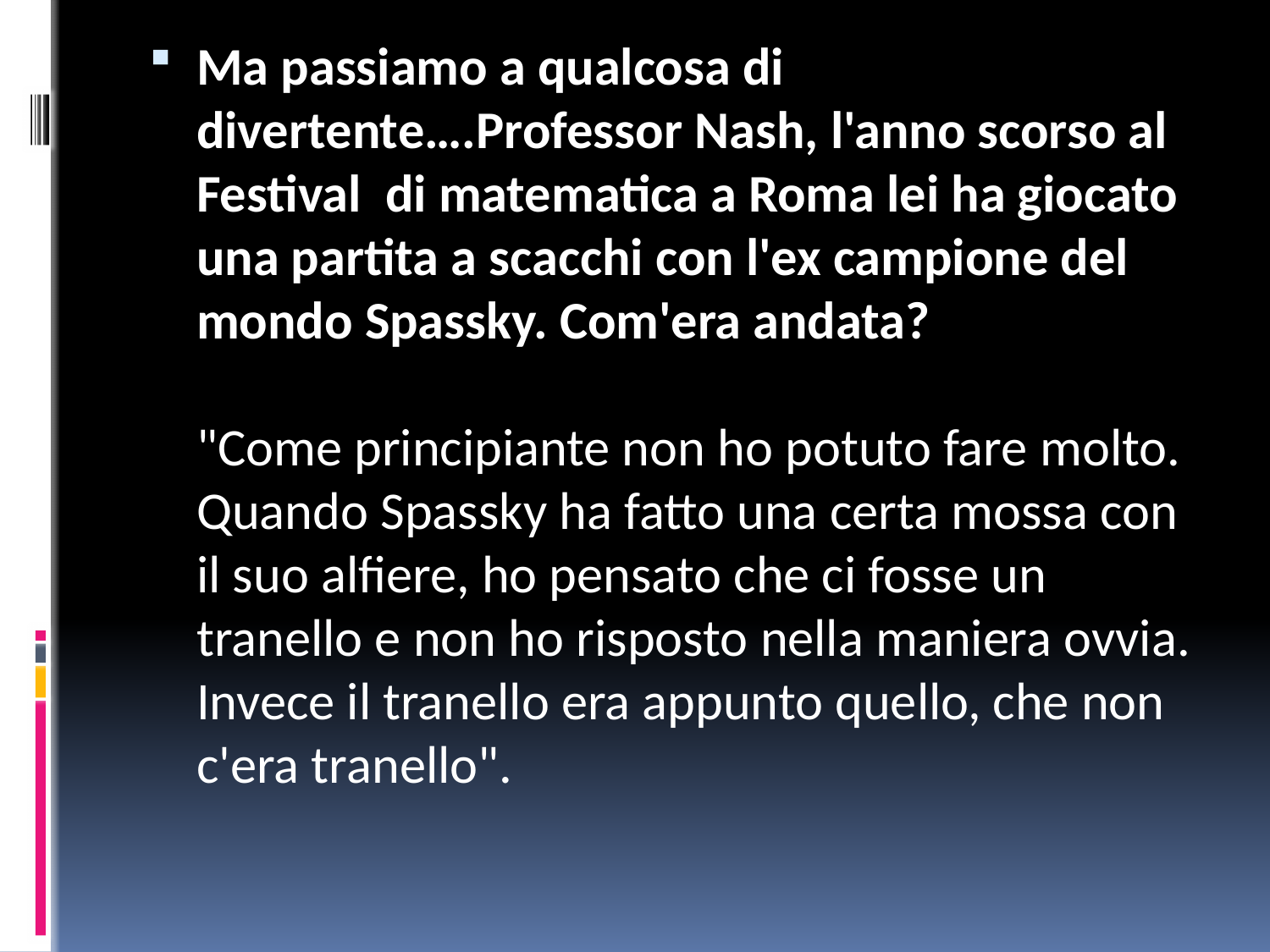

Ma passiamo a qualcosa di divertente….Professor Nash, l'anno scorso al Festival  di matematica a Roma lei ha giocato una partita a scacchi con l'ex campione del mondo Spassky. Com'era andata?
"Come principiante non ho potuto fare molto. Quando Spassky ha fatto una certa mossa con il suo alfiere, ho pensato che ci fosse un tranello e non ho risposto nella maniera ovvia. Invece il tranello era appunto quello, che non c'era tranello".